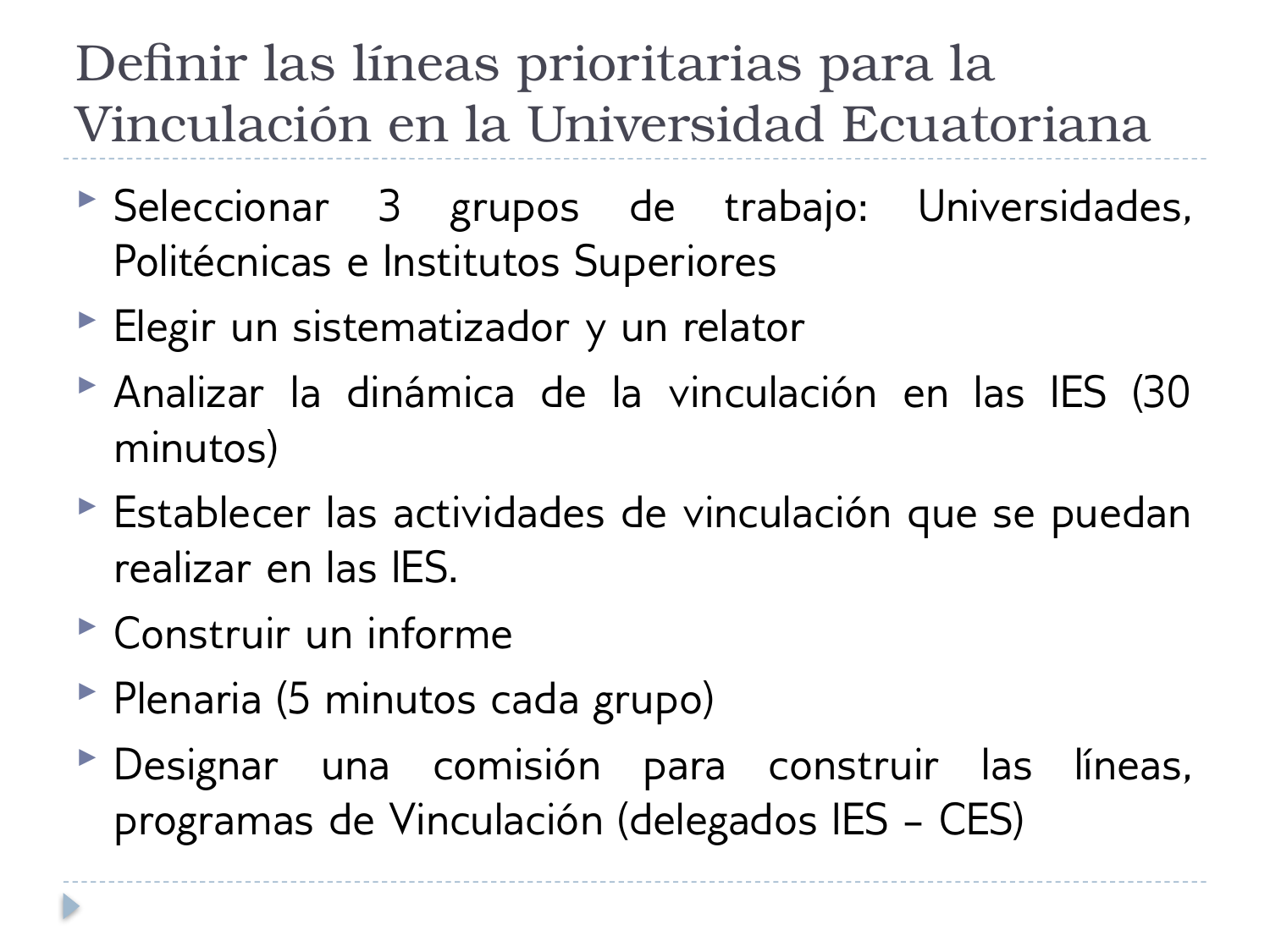

# Definir las líneas prioritarias para la Vinculación en la Universidad Ecuatoriana
Seleccionar 3 grupos de trabajo: Universidades, Politécnicas e Institutos Superiores
Elegir un sistematizador y un relator
Analizar la dinámica de la vinculación en las IES (30 minutos)
Establecer las actividades de vinculación que se puedan realizar en las IES.
Construir un informe
Plenaria (5 minutos cada grupo)
Designar una comisión para construir las líneas, programas de Vinculación (delegados IES – CES)